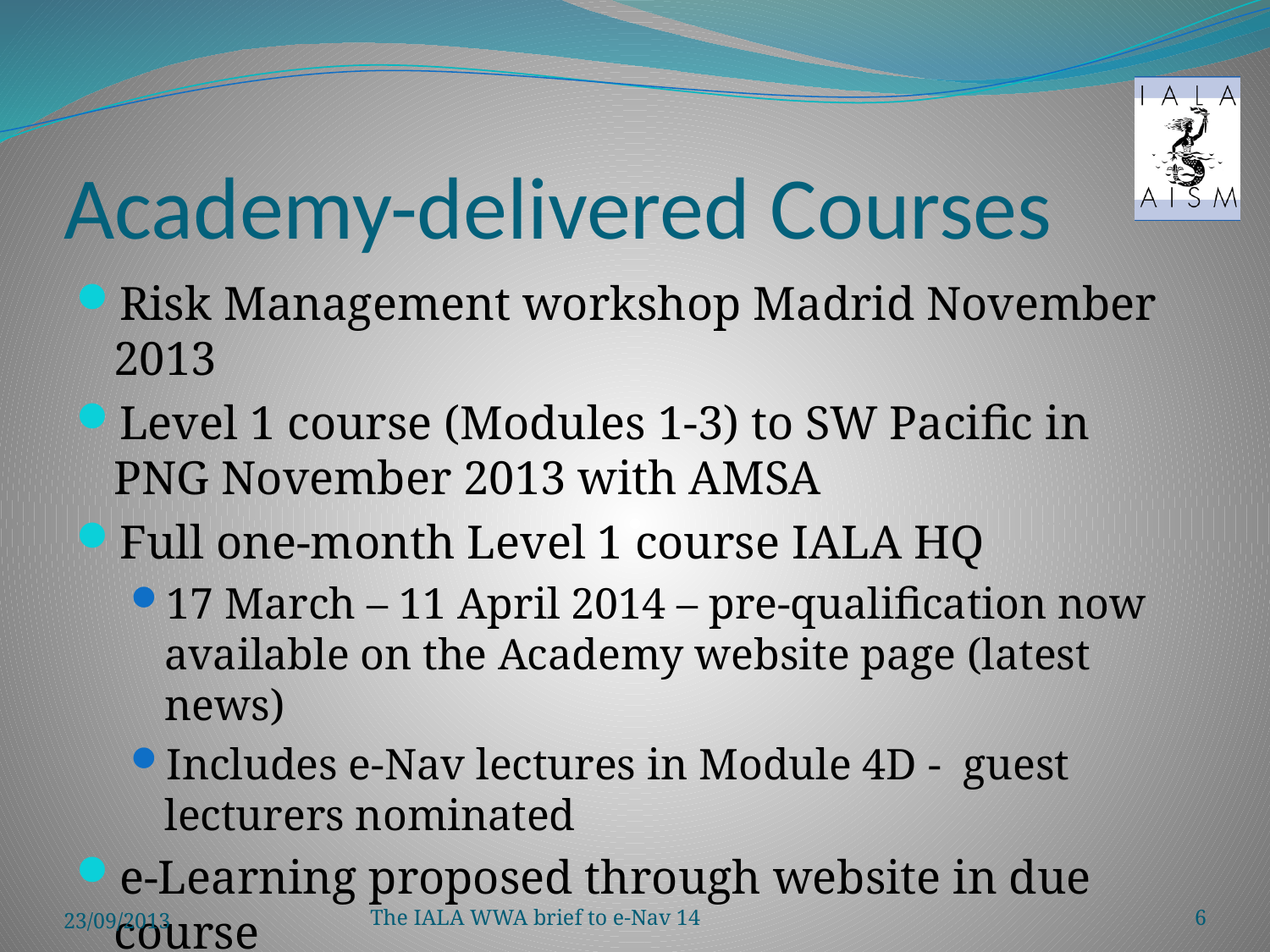

# Academy-delivered Courses
Risk Management workshop Madrid November 2013
Level 1 course (Modules 1-3) to SW Pacific in PNG November 2013 with AMSA
Full one-month Level 1 course IALA HQ
17 March – 11 April 2014 – pre-qualification now available on the Academy website page (latest news)
Includes e-Nav lectures in Module 4D -  guest lecturers nominated
e-Learning proposed through website in due course
23/09/2013
The IALA WWA brief to e-Nav 14
6